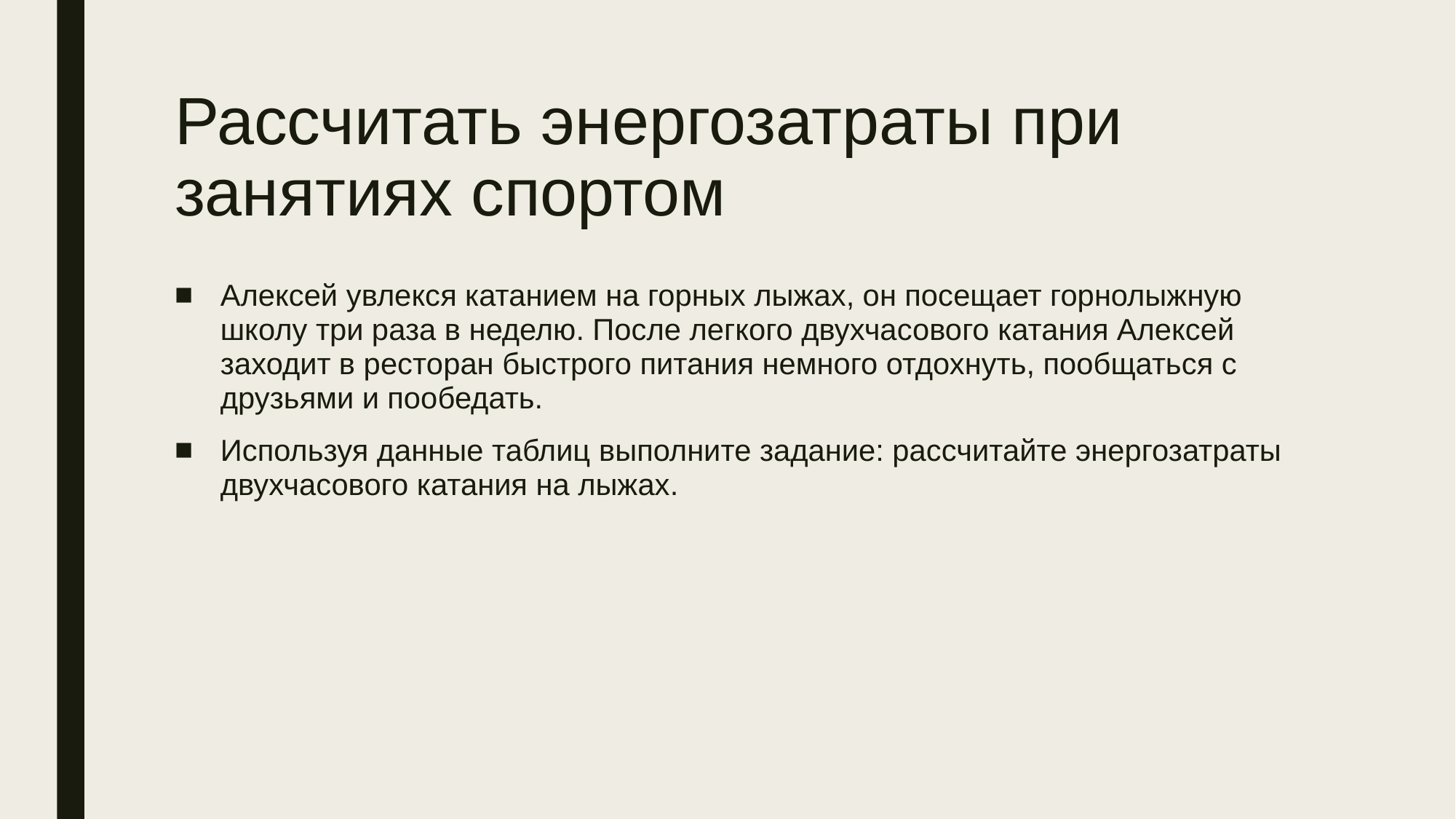

# Рассчитать энергозатраты при занятиях спортом
Алексей увлекся катанием на горных лыжах, он посещает горнолыжную школу три раза в неделю. После легкого двухчасового катания Алексей заходит в ресторан быстрого питания немного отдохнуть, пообщаться с друзьями и пообедать.
Используя данные таблиц выполните задание: рассчитайте энергозатраты двухчасового катания на лыжах.